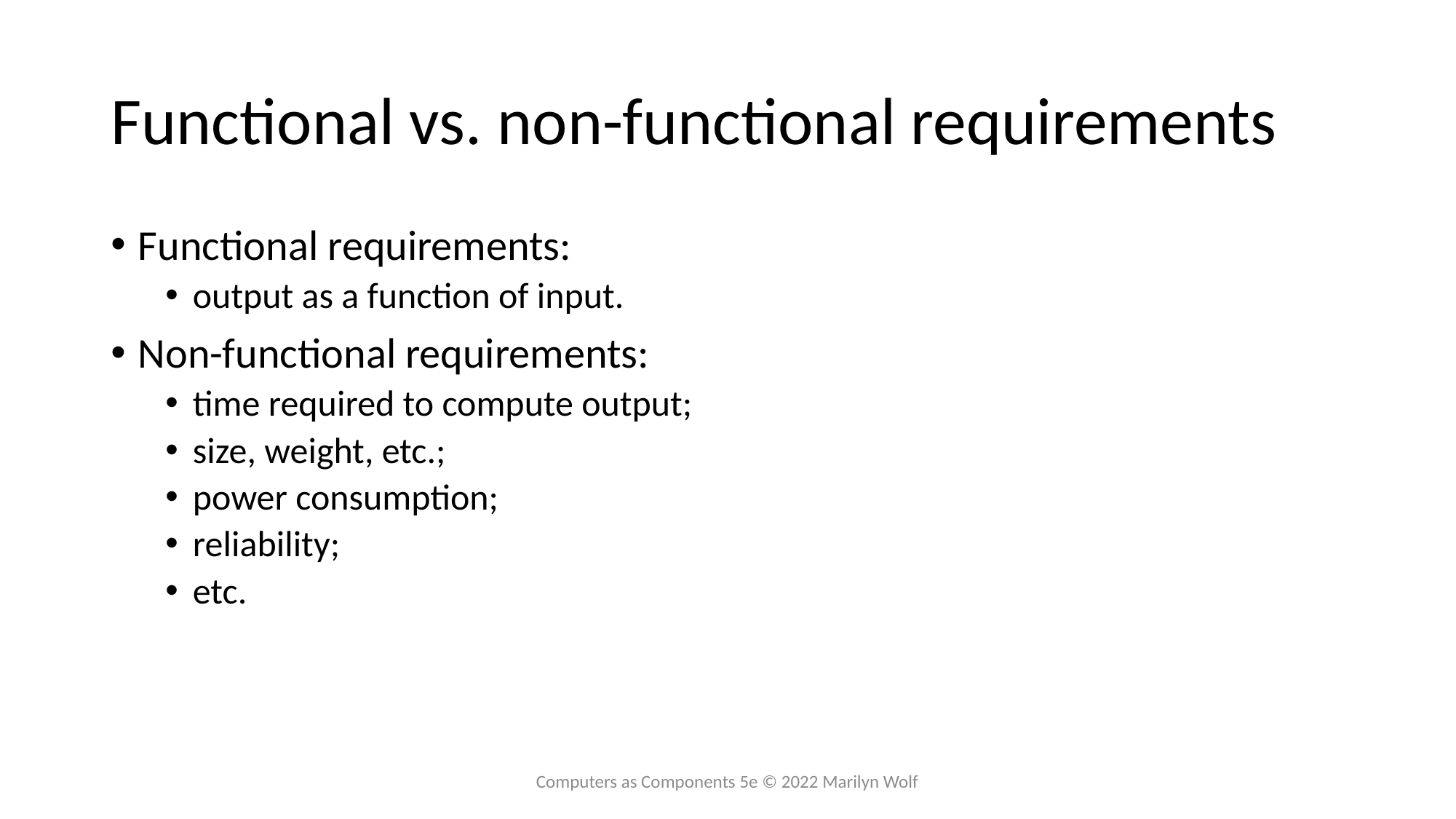

# Functional vs. non-functional requirements
Functional requirements:
output as a function of input.
Non-functional requirements:
time required to compute output;
size, weight, etc.;
power consumption;
reliability;
etc.
Computers as Components 5e © 2022 Marilyn Wolf